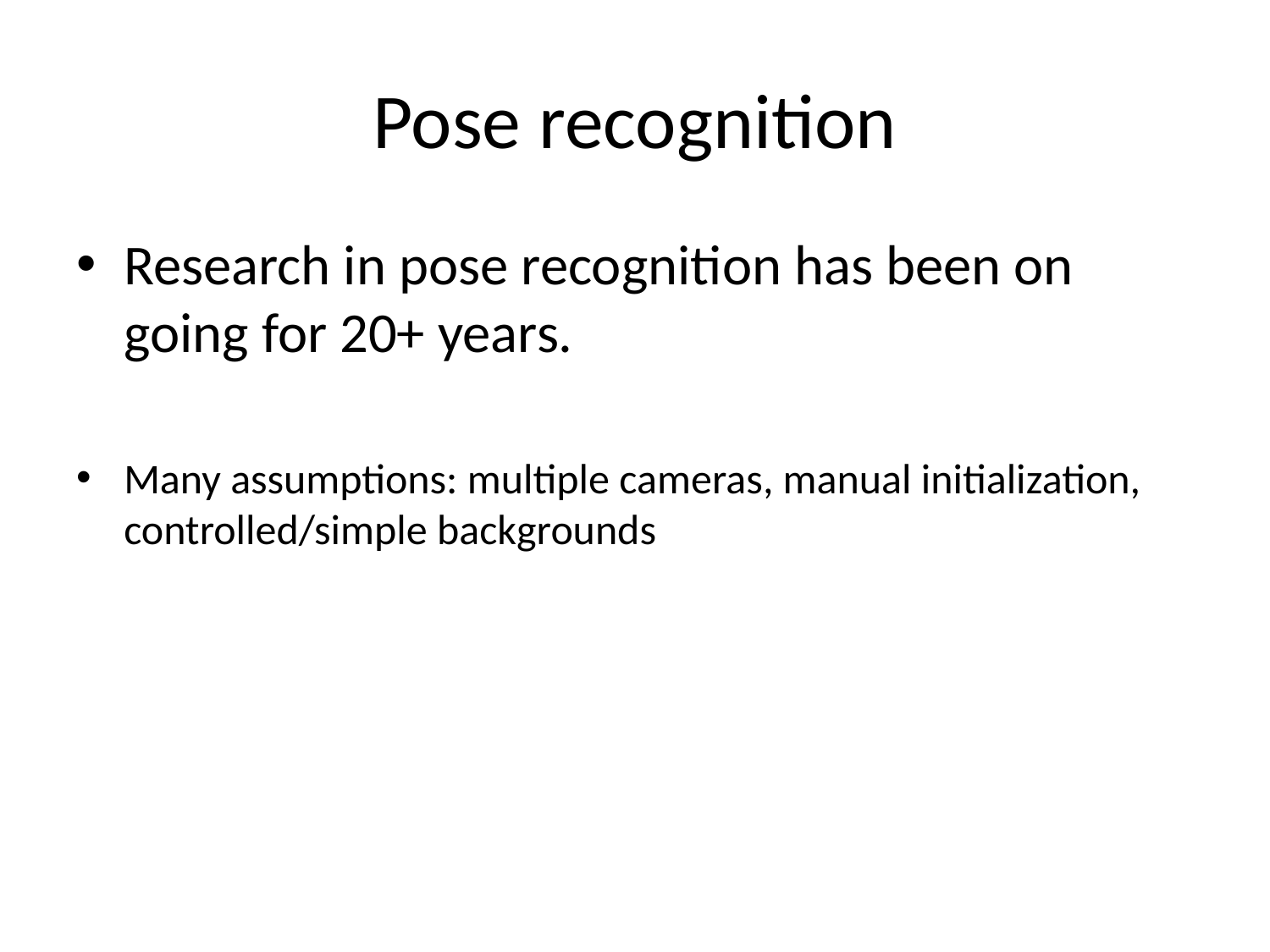

# Pose recognition
Research in pose recognition has been on going for 20+ years.

Many assumptions: multiple cameras, manual initialization, controlled/simple backgrounds